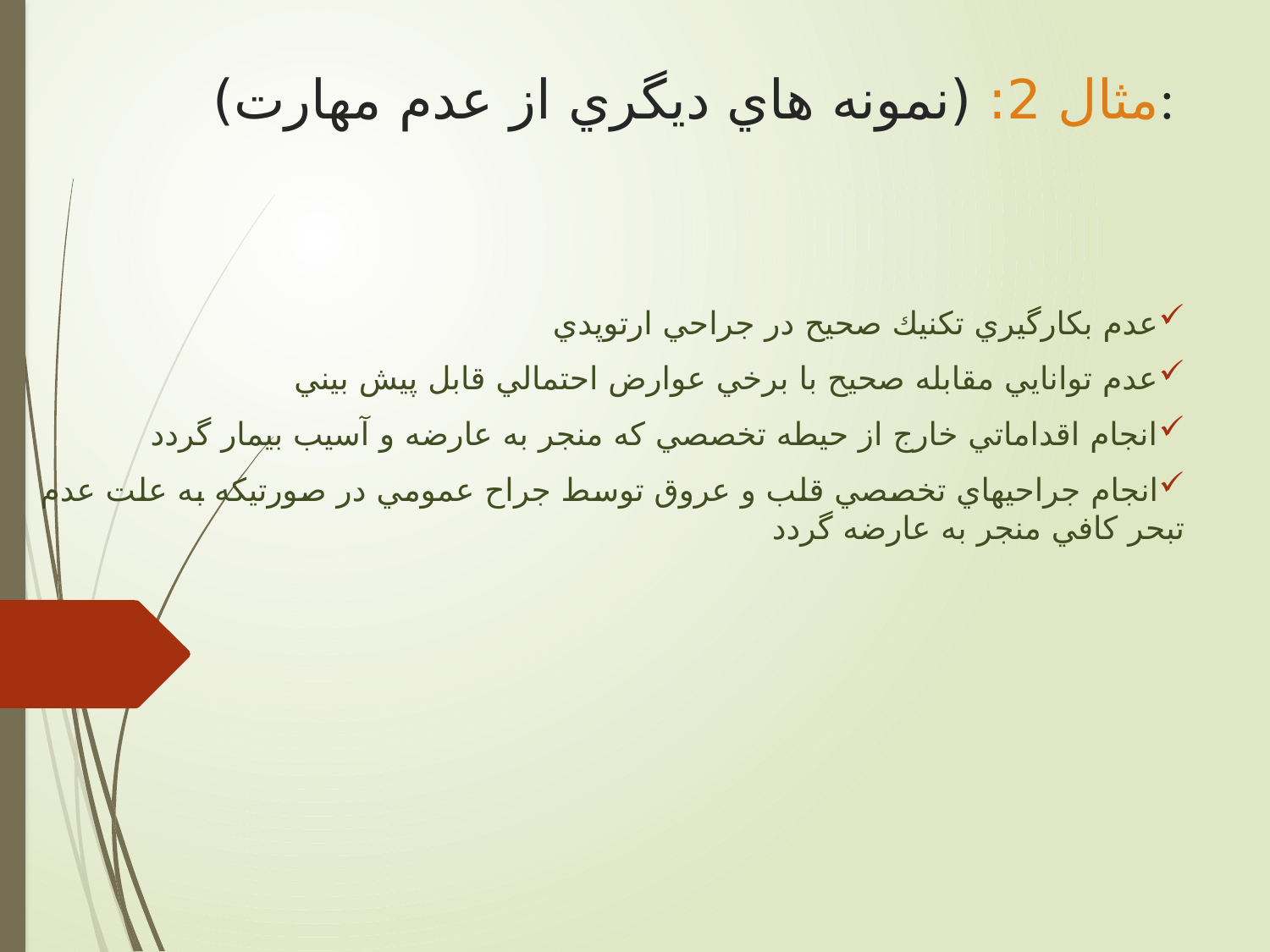

# مثال 2: (نمونه هاي ديگري از عدم مهارت):
عدم بكارگيري تكنيك صحيح در جراحي ارتوپدي
عدم توانايي مقابله صحيح با برخي عوارض احتمالي قابل پيش بيني
انجام اقداماتي خارج از حيطه تخصصي كه منجر به عارضه و آسيب بيمار گردد
انجام جراحيهاي تخصصي قلب و عروق توسط جراح عمومي در صورتيكه به علت عدم تبحر كافي منجر به عارضه گردد